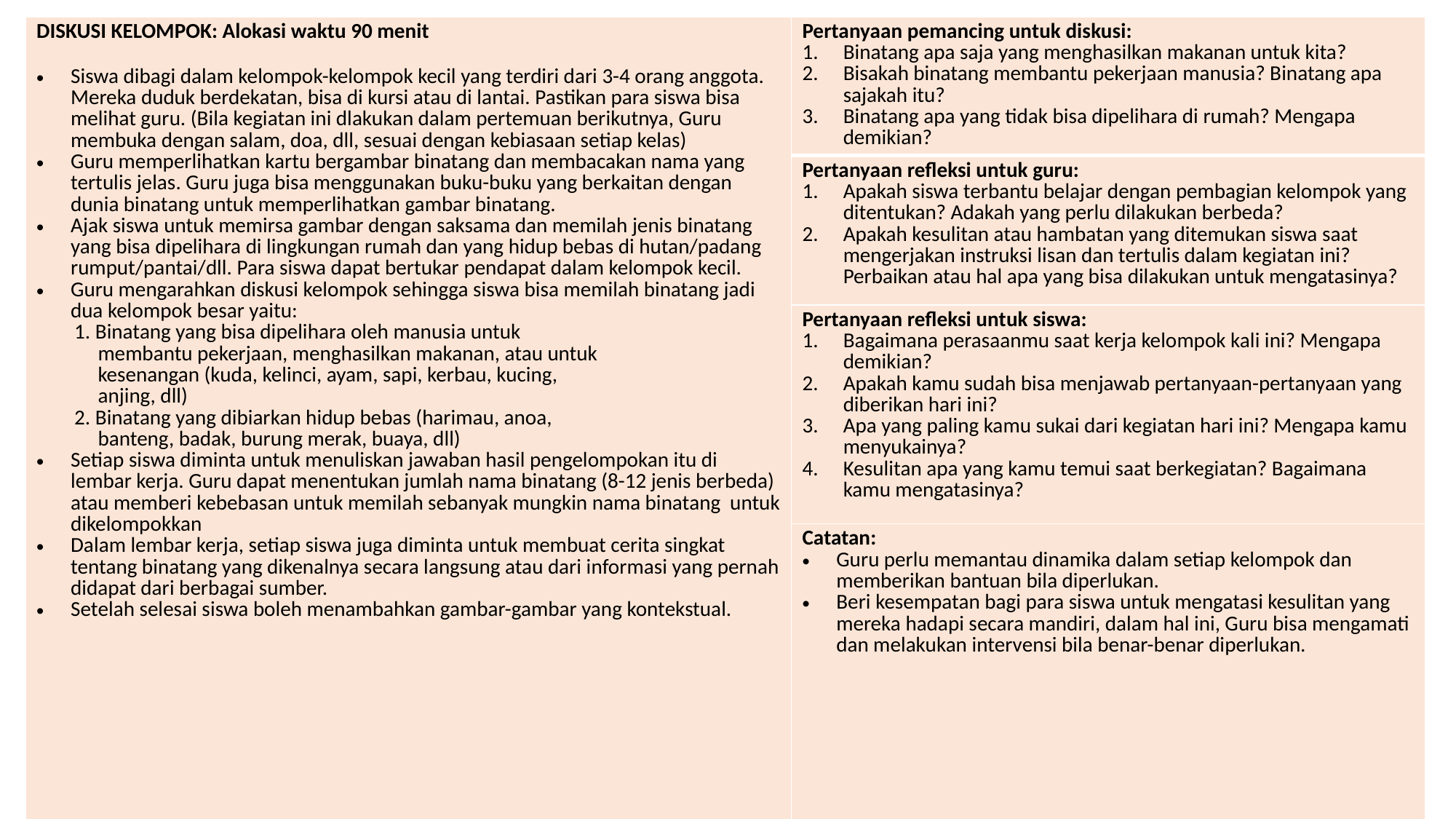

| DISKUSI KELOMPOK: Alokasi waktu 90 menit Siswa dibagi dalam kelompok-kelompok kecil yang terdiri dari 3-4 orang anggota. Mereka duduk berdekatan, bisa di kursi atau di lantai. Pastikan para siswa bisa melihat guru. (Bila kegiatan ini dlakukan dalam pertemuan berikutnya, Guru membuka dengan salam, doa, dll, sesuai dengan kebiasaan setiap kelas) Guru memperlihatkan kartu bergambar binatang dan membacakan nama yang tertulis jelas. Guru juga bisa menggunakan buku-buku yang berkaitan dengan dunia binatang untuk memperlihatkan gambar binatang. Ajak siswa untuk memirsa gambar dengan saksama dan memilah jenis binatang yang bisa dipelihara di lingkungan rumah dan yang hidup bebas di hutan/padang rumput/pantai/dll. Para siswa dapat bertukar pendapat dalam kelompok kecil. Guru mengarahkan diskusi kelompok sehingga siswa bisa memilah binatang jadi dua kelompok besar yaitu: 1. Binatang yang bisa dipelihara oleh manusia untuk membantu pekerjaan, menghasilkan makanan, atau untuk kesenangan (kuda, kelinci, ayam, sapi, kerbau, kucing, anjing, dll) 2. Binatang yang dibiarkan hidup bebas (harimau, anoa, banteng, badak, burung merak, buaya, dll) Setiap siswa diminta untuk menuliskan jawaban hasil pengelompokan itu di lembar kerja. Guru dapat menentukan jumlah nama binatang (8-12 jenis berbeda) atau memberi kebebasan untuk memilah sebanyak mungkin nama binatang untuk dikelompokkan Dalam lembar kerja, setiap siswa juga diminta untuk membuat cerita singkat tentang binatang yang dikenalnya secara langsung atau dari informasi yang pernah didapat dari berbagai sumber. Setelah selesai siswa boleh menambahkan gambar-gambar yang kontekstual. | Pertanyaan pemancing untuk diskusi: Binatang apa saja yang menghasilkan makanan untuk kita? Bisakah binatang membantu pekerjaan manusia? Binatang apa sajakah itu? Binatang apa yang tidak bisa dipelihara di rumah? Mengapa demikian? |
| --- | --- |
|  | Pertanyaan refleksi untuk guru: Apakah siswa terbantu belajar dengan pembagian kelompok yang ditentukan? Adakah yang perlu dilakukan berbeda? Apakah kesulitan atau hambatan yang ditemukan siswa saat mengerjakan instruksi lisan dan tertulis dalam kegiatan ini? Perbaikan atau hal apa yang bisa dilakukan untuk mengatasinya? |
|  | Pertanyaan refleksi untuk siswa: Bagaimana perasaanmu saat kerja kelompok kali ini? Mengapa demikian? Apakah kamu sudah bisa menjawab pertanyaan-pertanyaan yang diberikan hari ini? Apa yang paling kamu sukai dari kegiatan hari ini? Mengapa kamu menyukainya? Kesulitan apa yang kamu temui saat berkegiatan? Bagaimana kamu mengatasinya? |
|  | Catatan: Guru perlu memantau dinamika dalam setiap kelompok dan memberikan bantuan bila diperlukan. Beri kesempatan bagi para siswa untuk mengatasi kesulitan yang mereka hadapi secara mandiri, dalam hal ini, Guru bisa mengamati dan melakukan intervensi bila benar-benar diperlukan. |